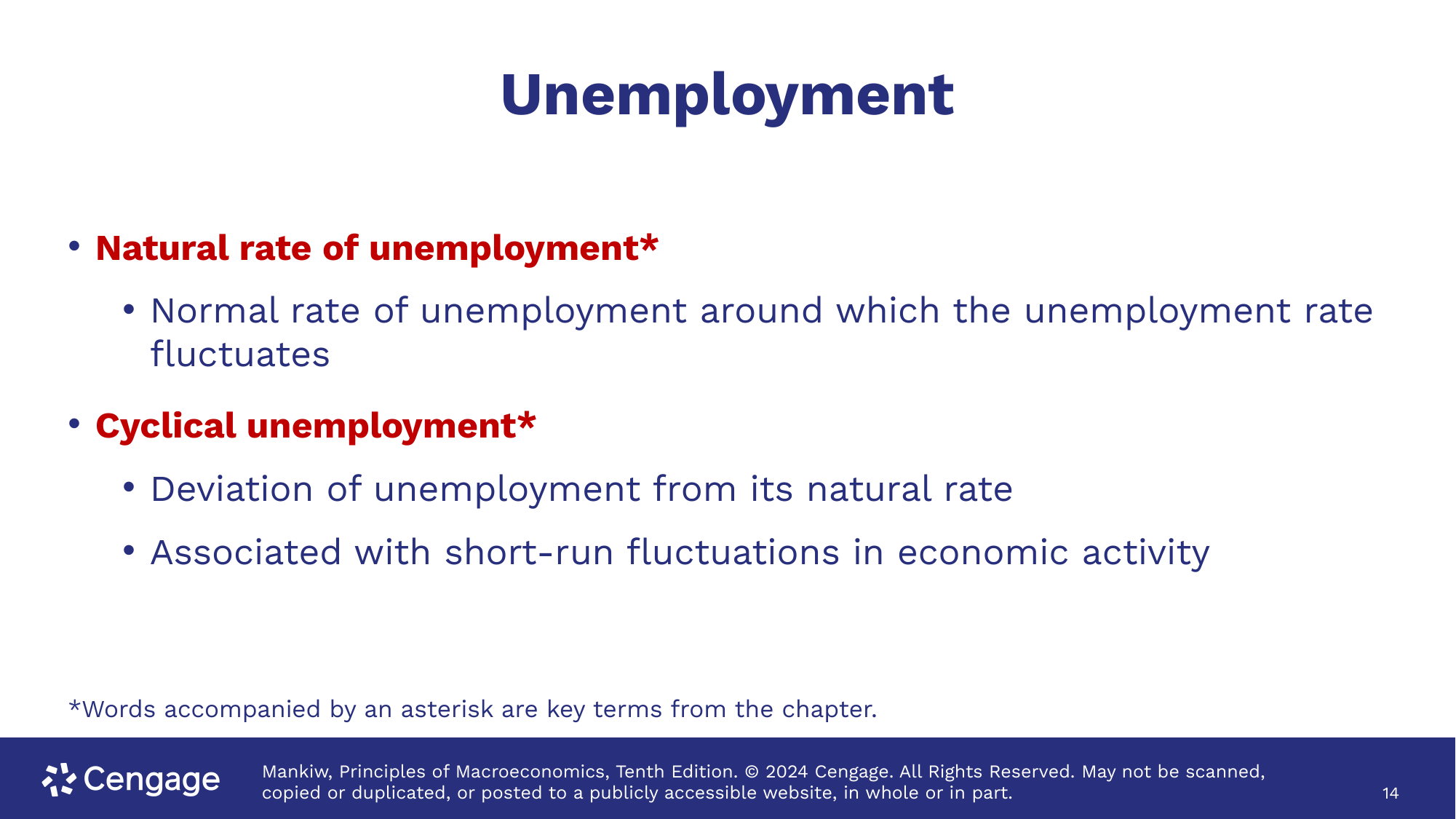

# Unemployment
Natural rate of unemployment*
Normal rate of unemployment around which the unemployment rate fluctuates
Cyclical unemployment*
Deviation of unemployment from its natural rate
Associated with short-run fluctuations in economic activity
*Words accompanied by an asterisk are key terms from the chapter.